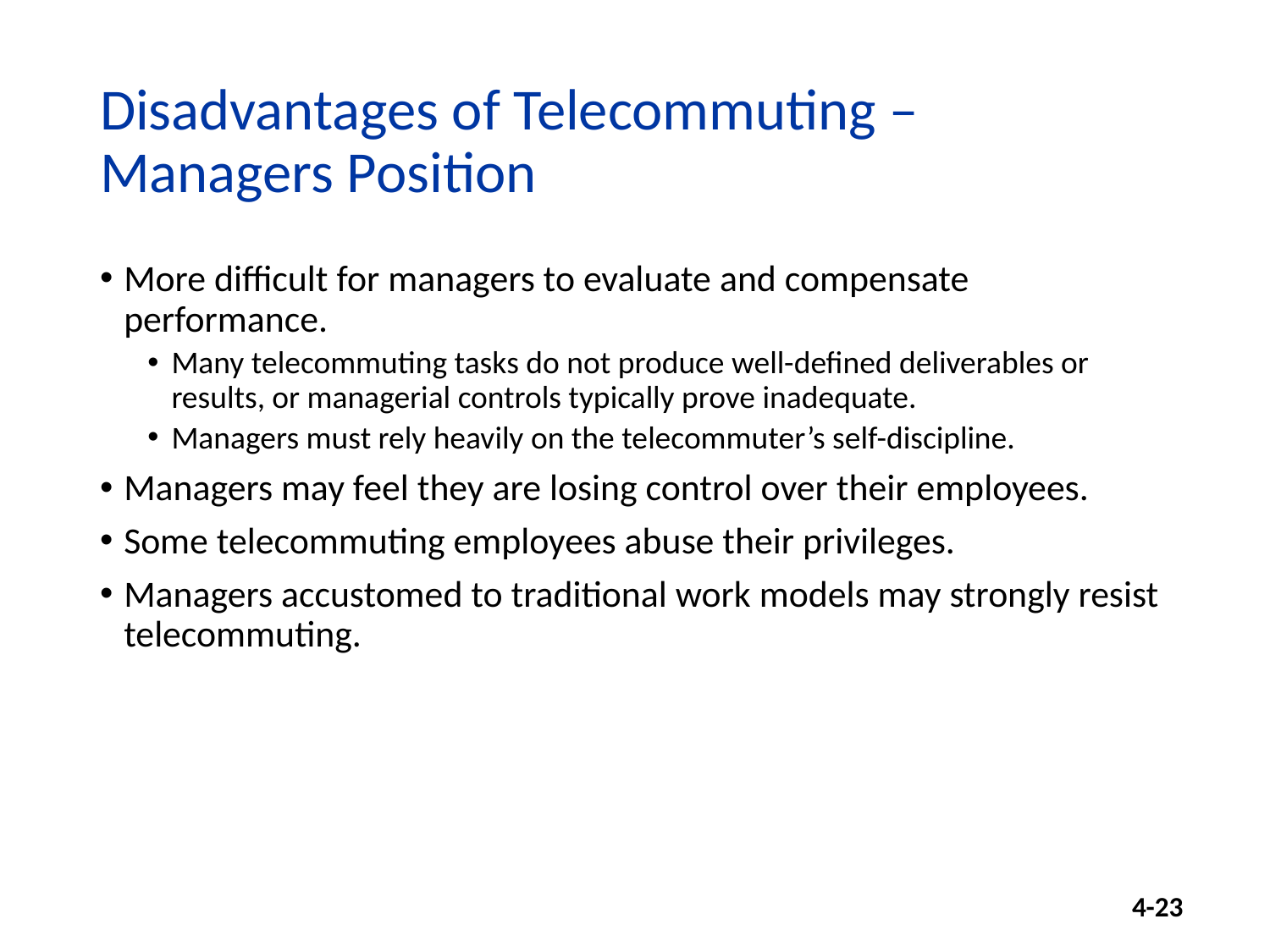

# Disadvantages of Telecommuting – Managers Position
More difficult for managers to evaluate and compensate performance.
Many telecommuting tasks do not produce well-defined deliverables or results, or managerial controls typically prove inadequate.
Managers must rely heavily on the telecommuter’s self-discipline.
Managers may feel they are losing control over their employees.
Some telecommuting employees abuse their privileges.
Managers accustomed to traditional work models may strongly resist telecommuting.